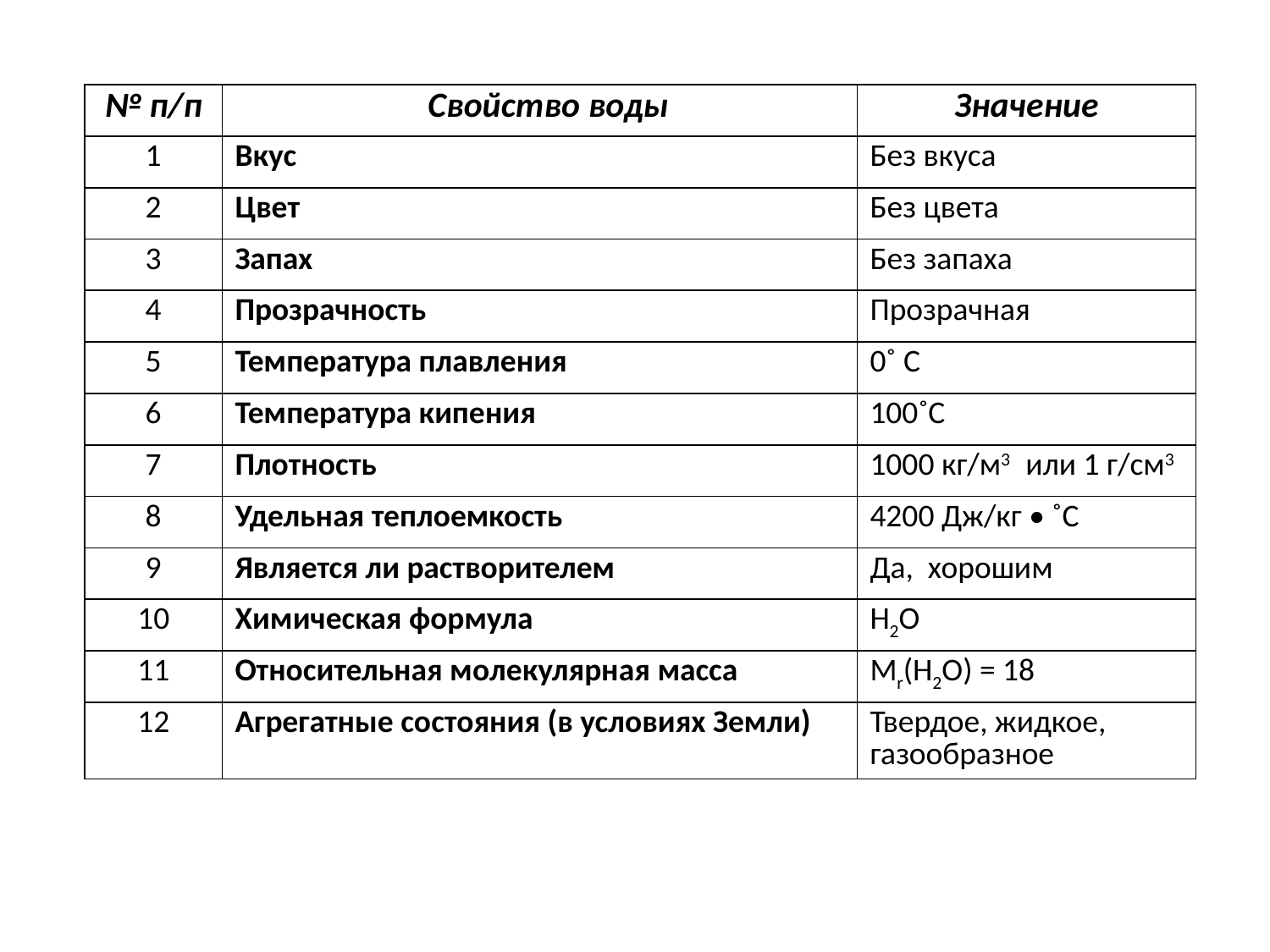

| № п/п | Свойство воды | Значение |
| --- | --- | --- |
| 1 | Вкус | Без вкуса |
| 2 | Цвет | Без цвета |
| 3 | Запах | Без запаха |
| 4 | Прозрачность | Прозрачная |
| 5 | Температура плавления | 0˚ С |
| 6 | Температура кипения | 100˚С |
| 7 | Плотность | 1000 кг/м3 или 1 г/см3 |
| 8 | Удельная теплоемкость | 4200 Дж/кг • ˚С |
| 9 | Является ли растворителем | Да, хорошим |
| 10 | Химическая формула | Н2О |
| 11 | Относительная молекулярная масса | Мr(Н2О) = 18 |
| 12 | Агрегатные состояния (в условиях Земли) | Твердое, жидкое, газообразное |